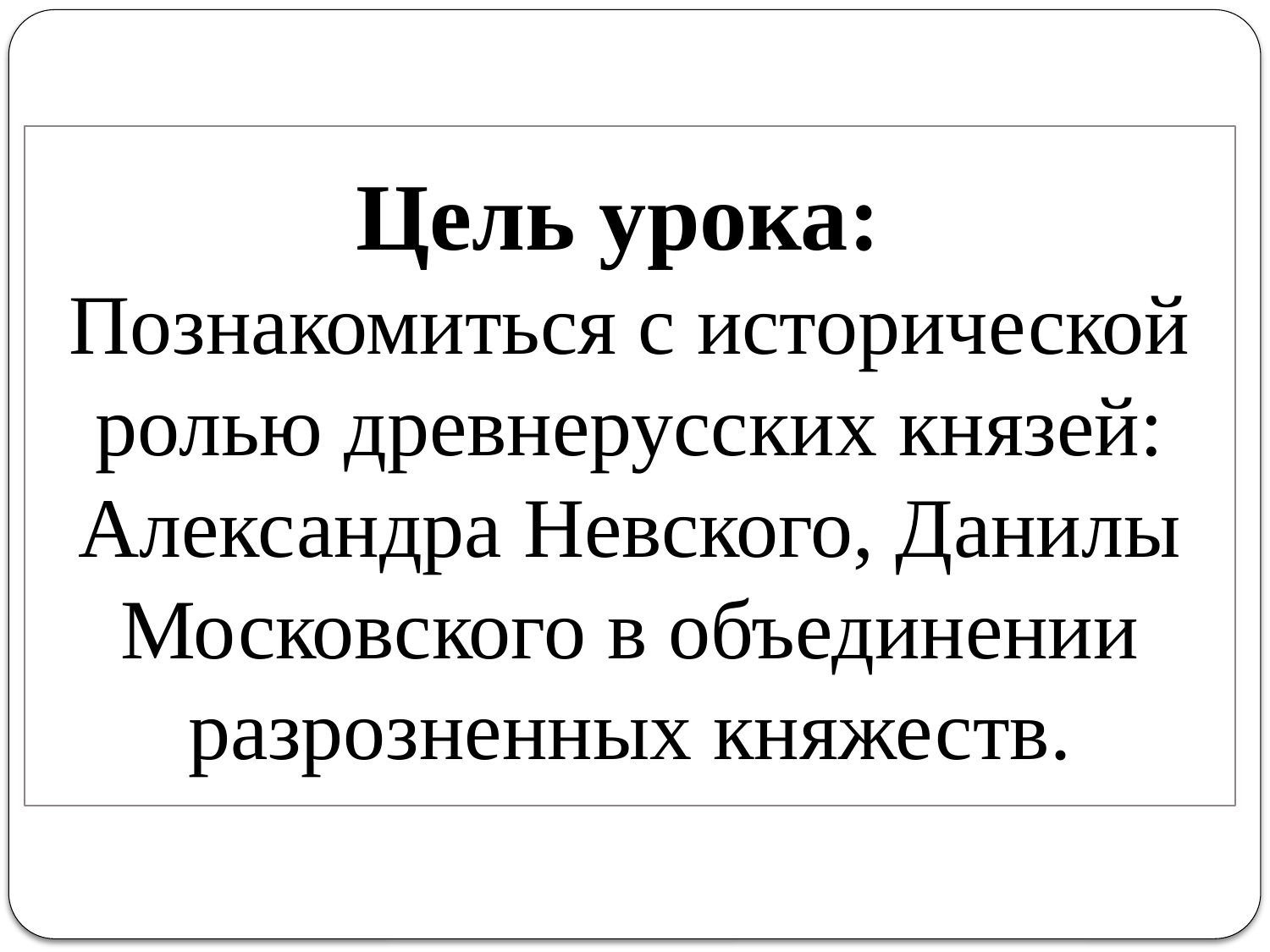

Цель урока:
Познакомиться с исторической ролью древнерусских князей: Александра Невского, Данилы Московского в объединении разрозненных княжеств.